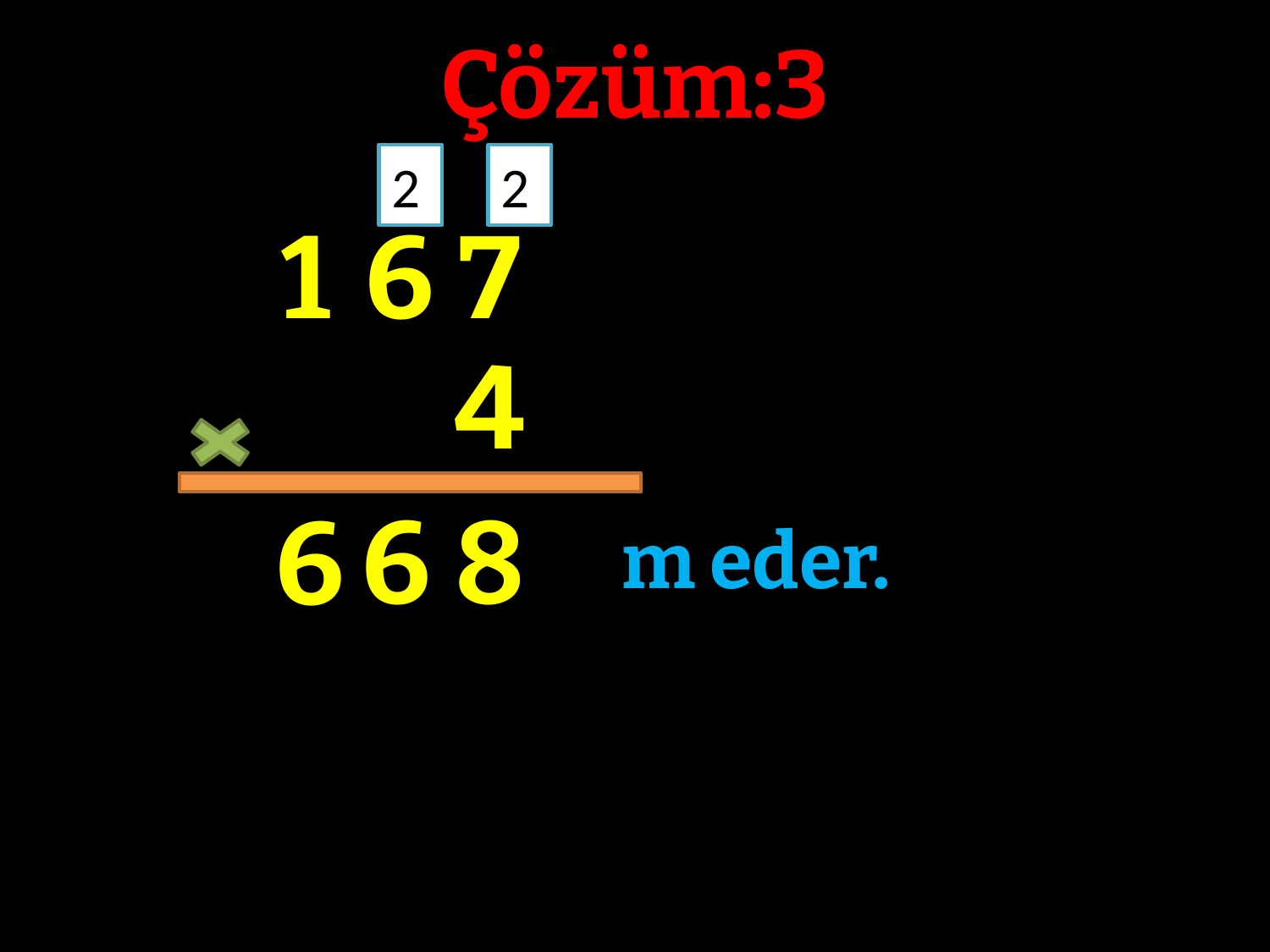

Çözüm:3
2
2
1
6
7
#
4

6
8
6
m eder.